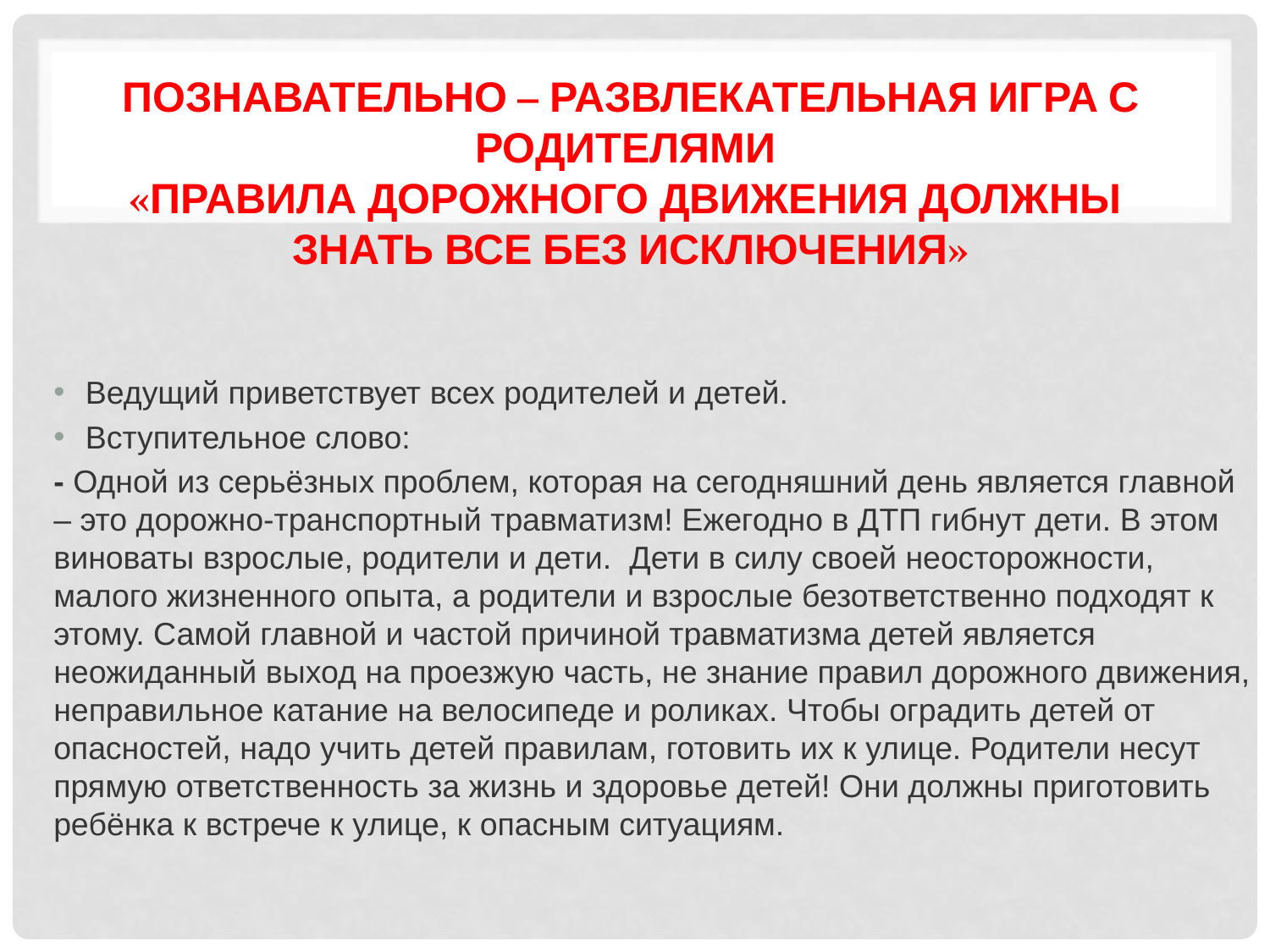

# Познавательно – развлекательная игра с родителями «Правила дорожного движения должны  знать все без исключения»
Ведущий приветствует всех родителей и детей.
Вступительное слово:
- Одной из серьёзных проблем, которая на сегодняшний день является главной – это дорожно-транспортный травматизм! Ежегодно в ДТП гибнут дети. В этом виноваты взрослые, родители и дети.  Дети в силу своей неосторожности, малого жизненного опыта, а родители и взрослые безответственно подходят к этому. Самой главной и частой причиной травматизма детей является неожиданный выход на проезжую часть, не знание правил дорожного движения, неправильное катание на велосипеде и роликах. Чтобы оградить детей от опасностей, надо учить детей правилам, готовить их к улице. Родители несут прямую ответственность за жизнь и здоровье детей! Они должны приготовить ребёнка к встрече к улице, к опасным ситуациям.